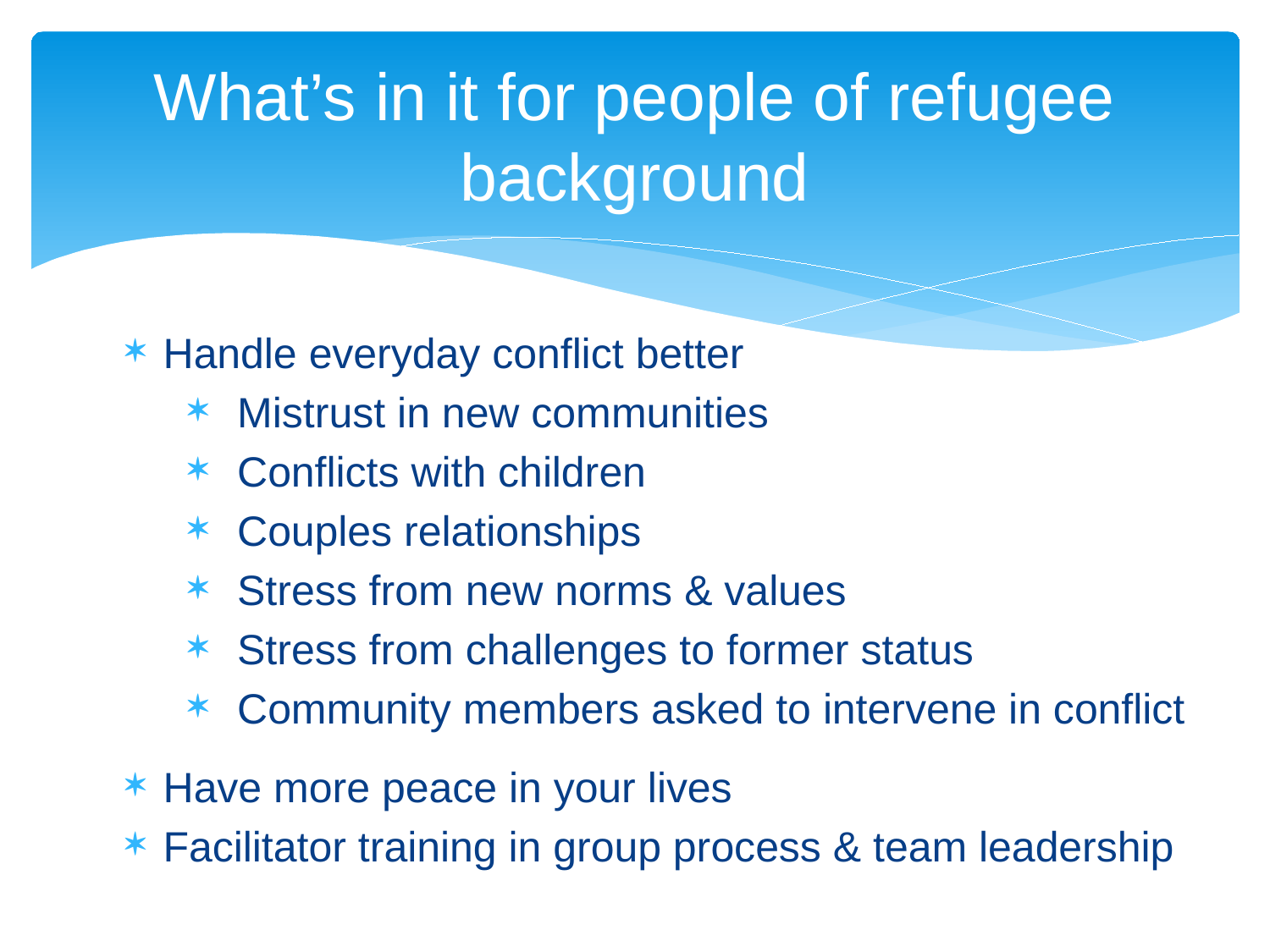

# What’s in it for people of refugee background
Handle everyday conflict better
Mistrust in new communities
Conflicts with children
Couples relationships
Stress from new norms & values
Stress from challenges to former status
Community members asked to intervene in conflict

Have more peace in your lives
Facilitator training in group process & team leadership